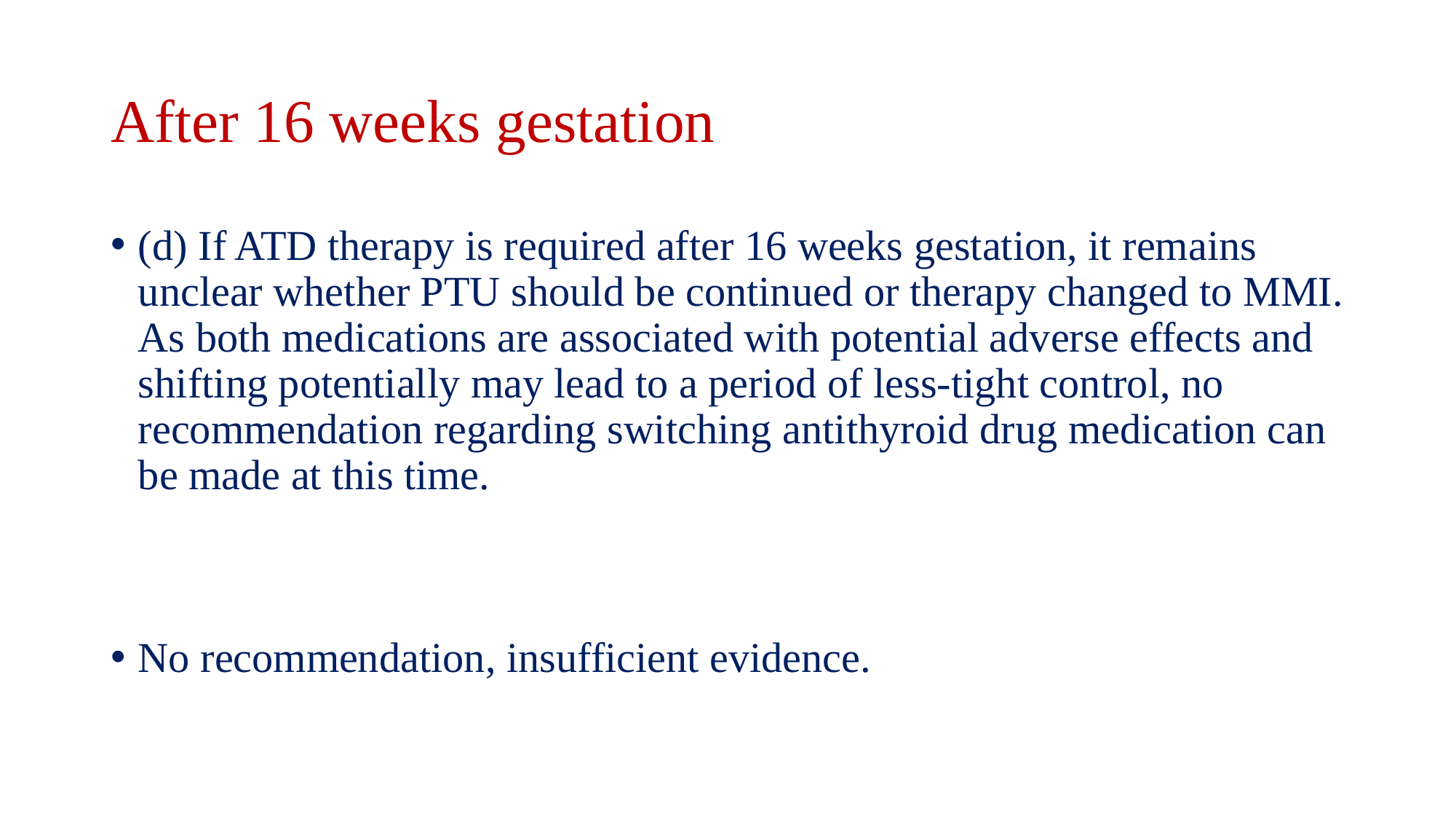

# After 16 weeks gestation
(d) If ATD therapy is required after 16 weeks gestation, it remains unclear whether PTU should be continued or therapy changed to MMI. As both medications are associated with potential adverse effects and shifting potentially may lead to a period of less-tight control, no recommendation regarding switching antithyroid drug medication can be made at this time.

No recommendation, insufficient evidence.